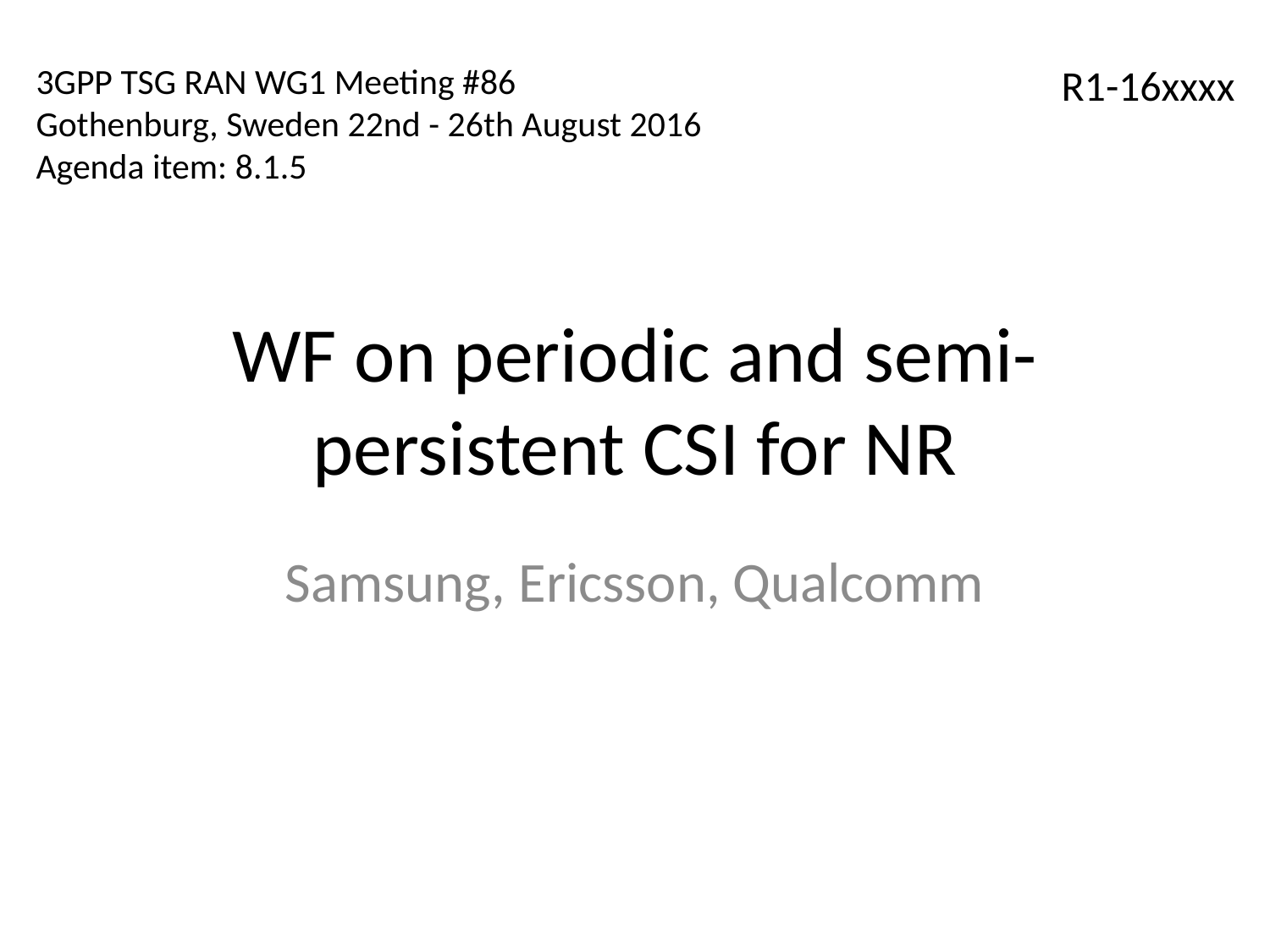

3GPP TSG RAN WG1 Meeting #86
Gothenburg, Sweden 22nd - 26th August 2016
Agenda item: 8.1.5
R1-16xxxx
# WF on periodic and semi-persistent CSI for NR
Samsung, Ericsson, Qualcomm